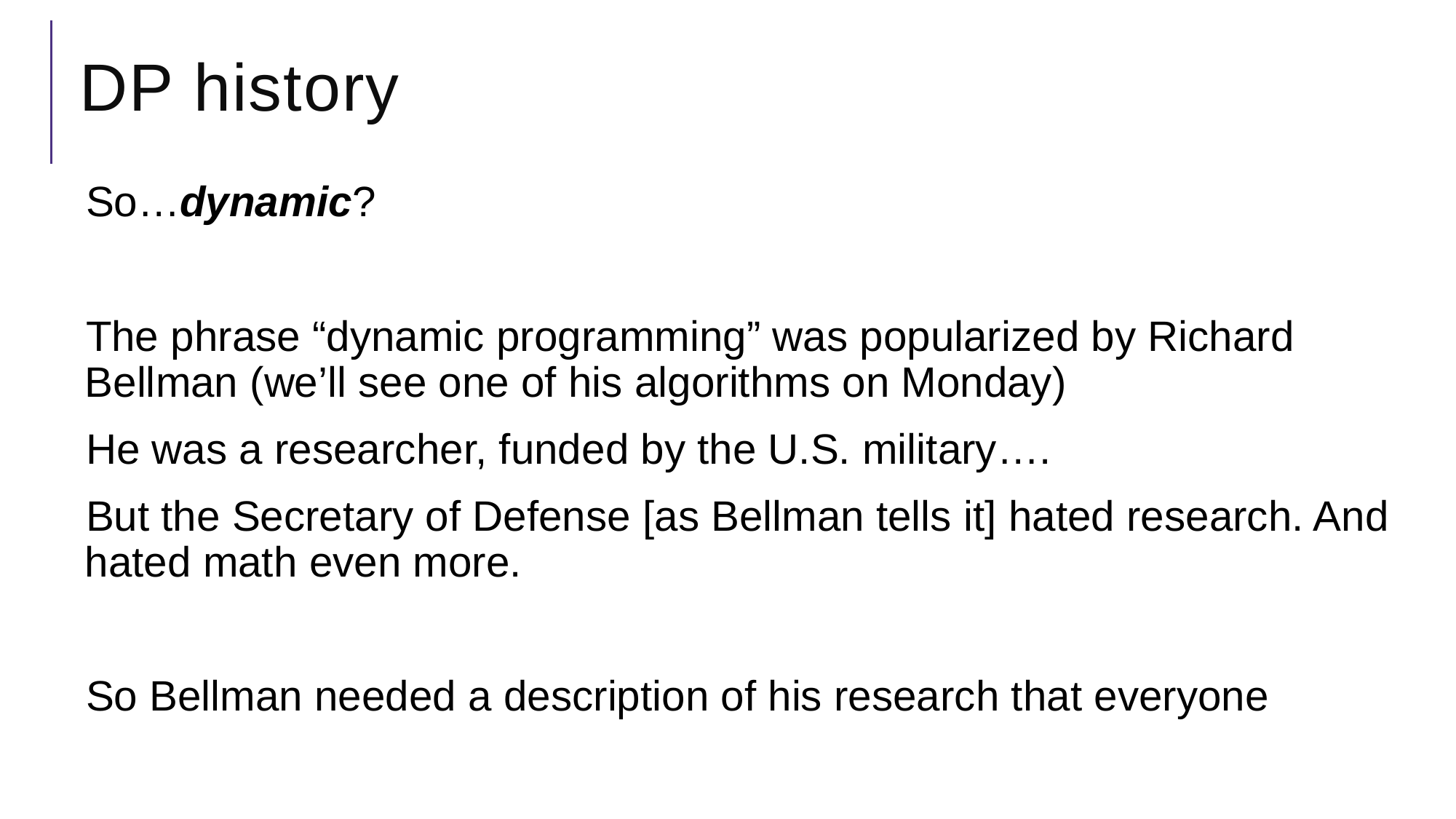

# DP history
So…dynamic?

The phrase “dynamic programming” was popularized by Richard Bellman (we’ll see one of his algorithms on Monday)
He was a researcher, funded by the U.S. military….
But the Secretary of Defense [as Bellman tells it] hated research. And hated math even more.

So Bellman needed a description of his research that everyone